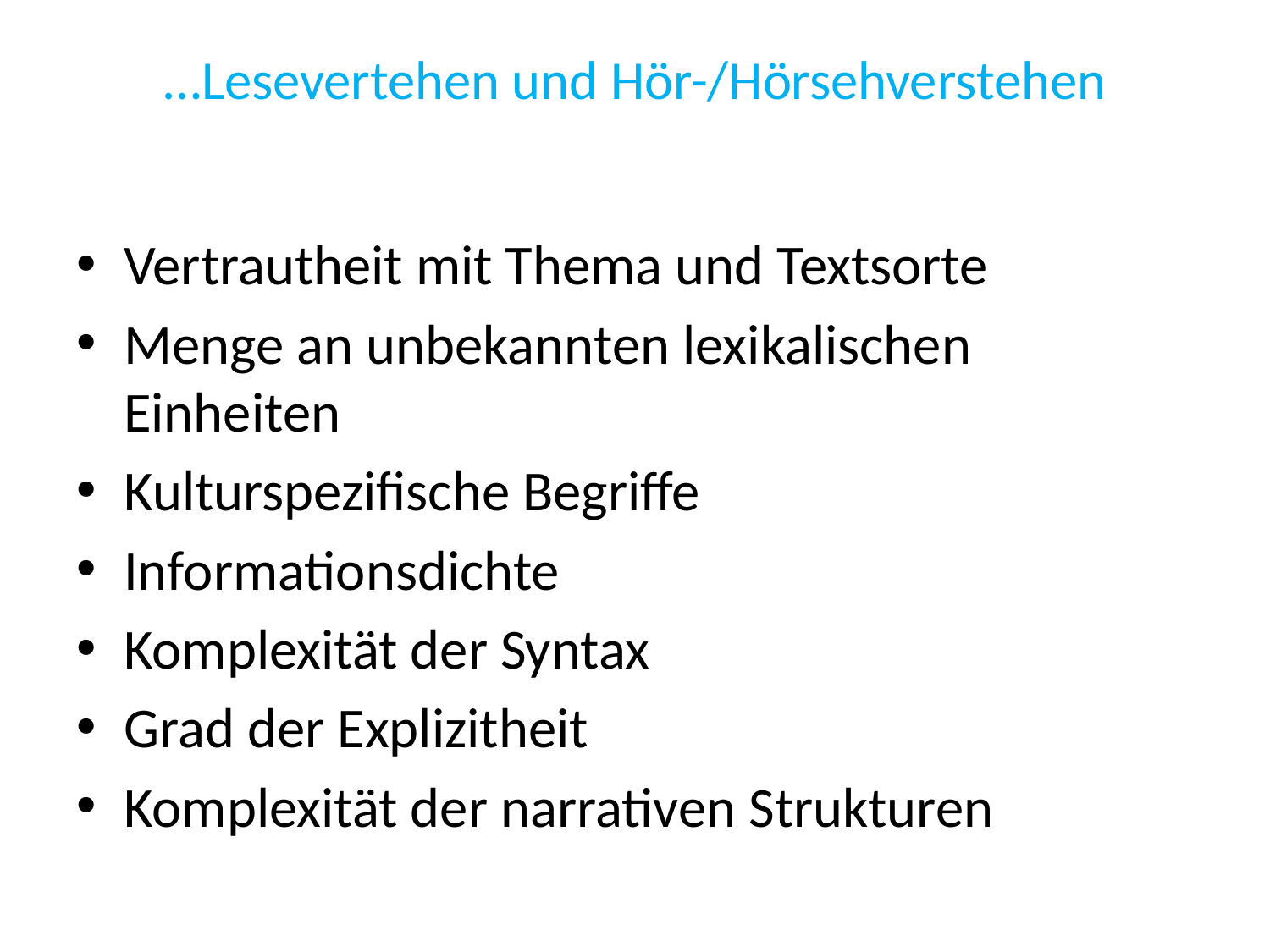

# …Lesevertehen und Hör-/Hörsehverstehen
Vertrautheit mit Thema und Textsorte
Menge an unbekannten lexikalischen Einheiten
Kulturspezifische Begriffe
Informationsdichte
Komplexität der Syntax
Grad der Explizitheit
Komplexität der narrativen Strukturen